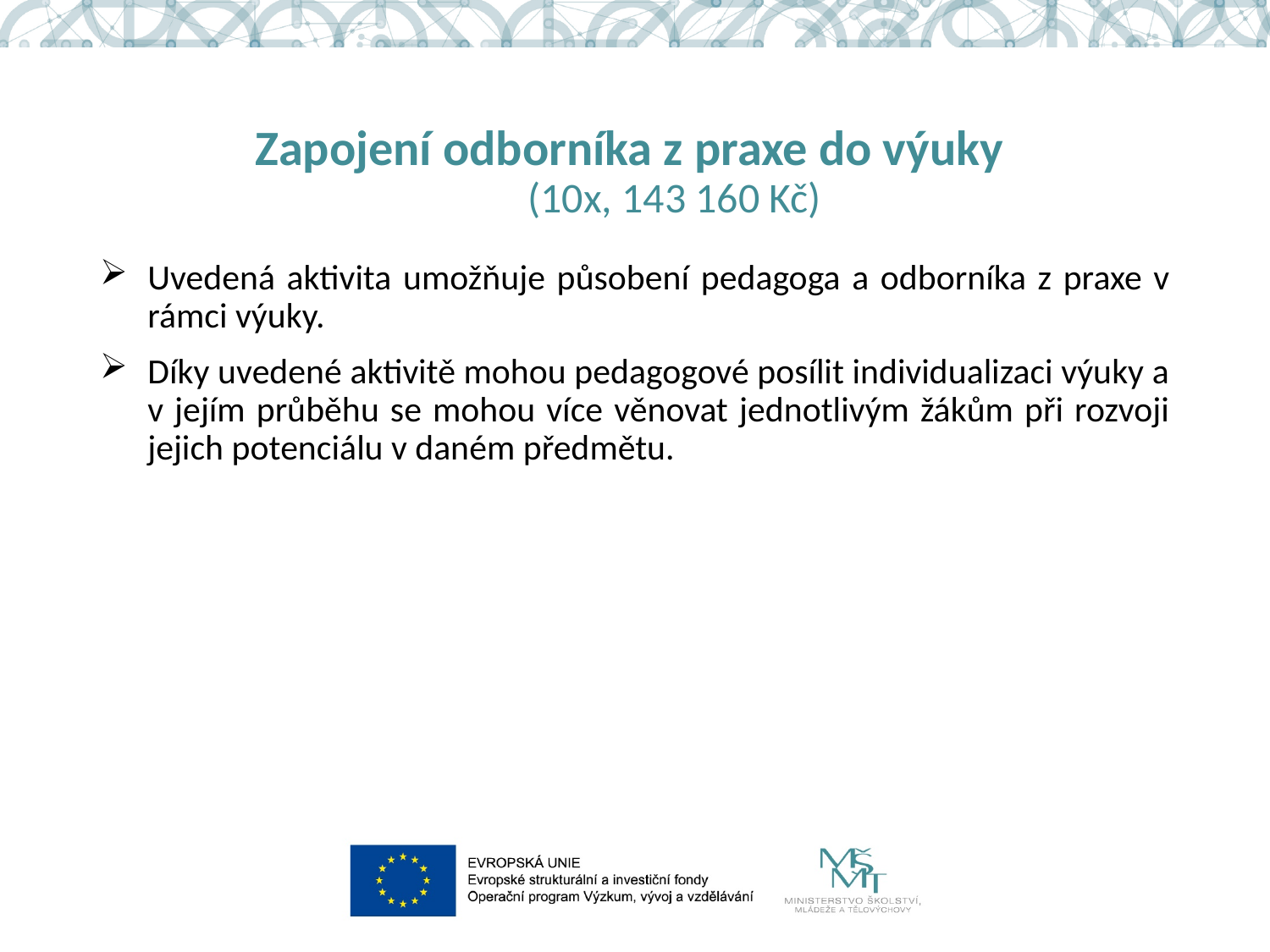

# Zapojení odborníka z praxe do výuky (10x, 143 160 Kč)
Uvedená aktivita umožňuje působení pedagoga a odborníka z praxe v rámci výuky.
Díky uvedené aktivitě mohou pedagogové posílit individualizaci výuky a v jejím průběhu se mohou více věnovat jednotlivým žákům při rozvoji jejich potenciálu v daném předmětu.